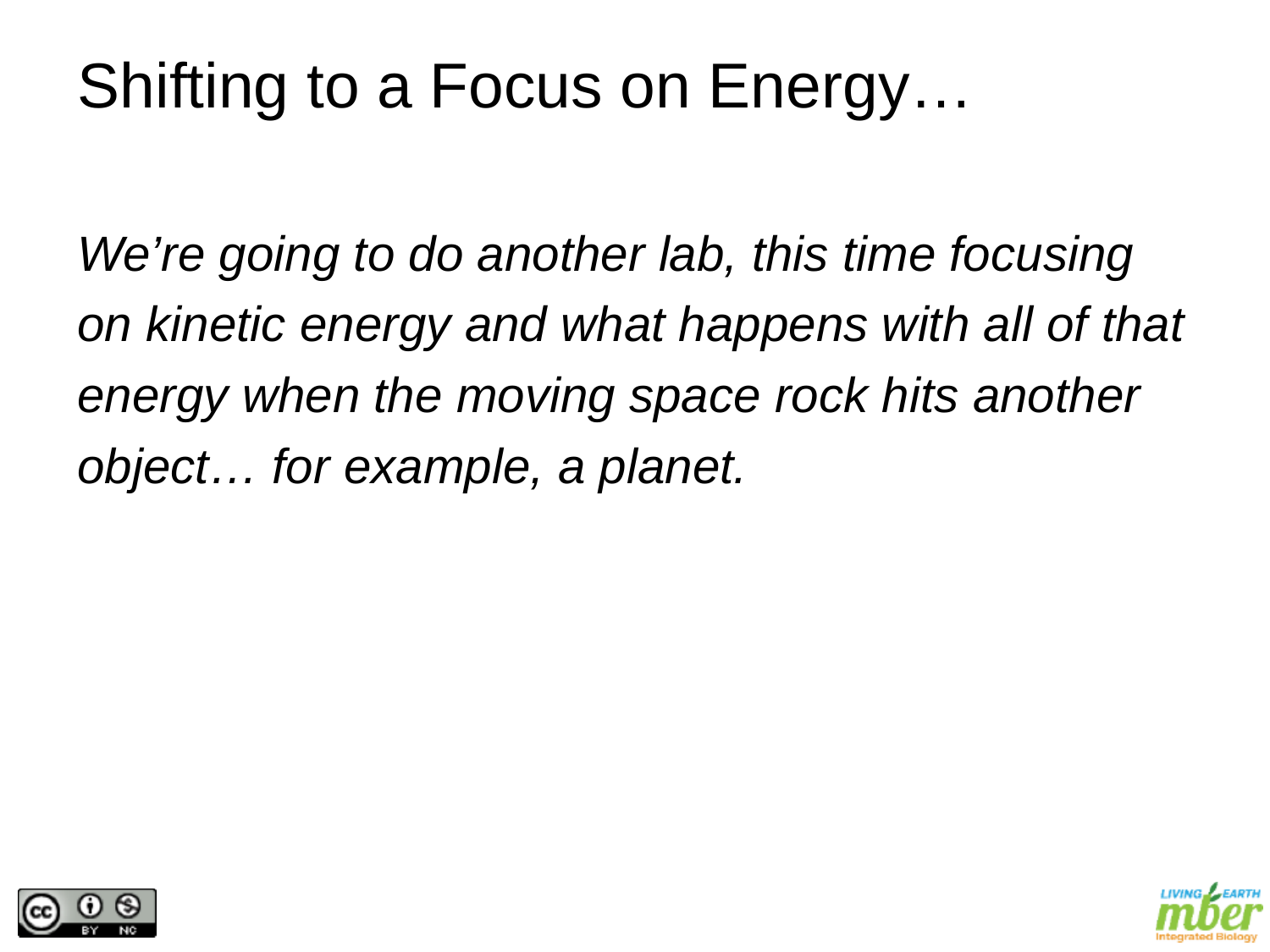

# Shifting to a Focus on Energy…
We’re going to do another lab, this time focusing on kinetic energy and what happens with all of that energy when the moving space rock hits another object… for example, a planet.